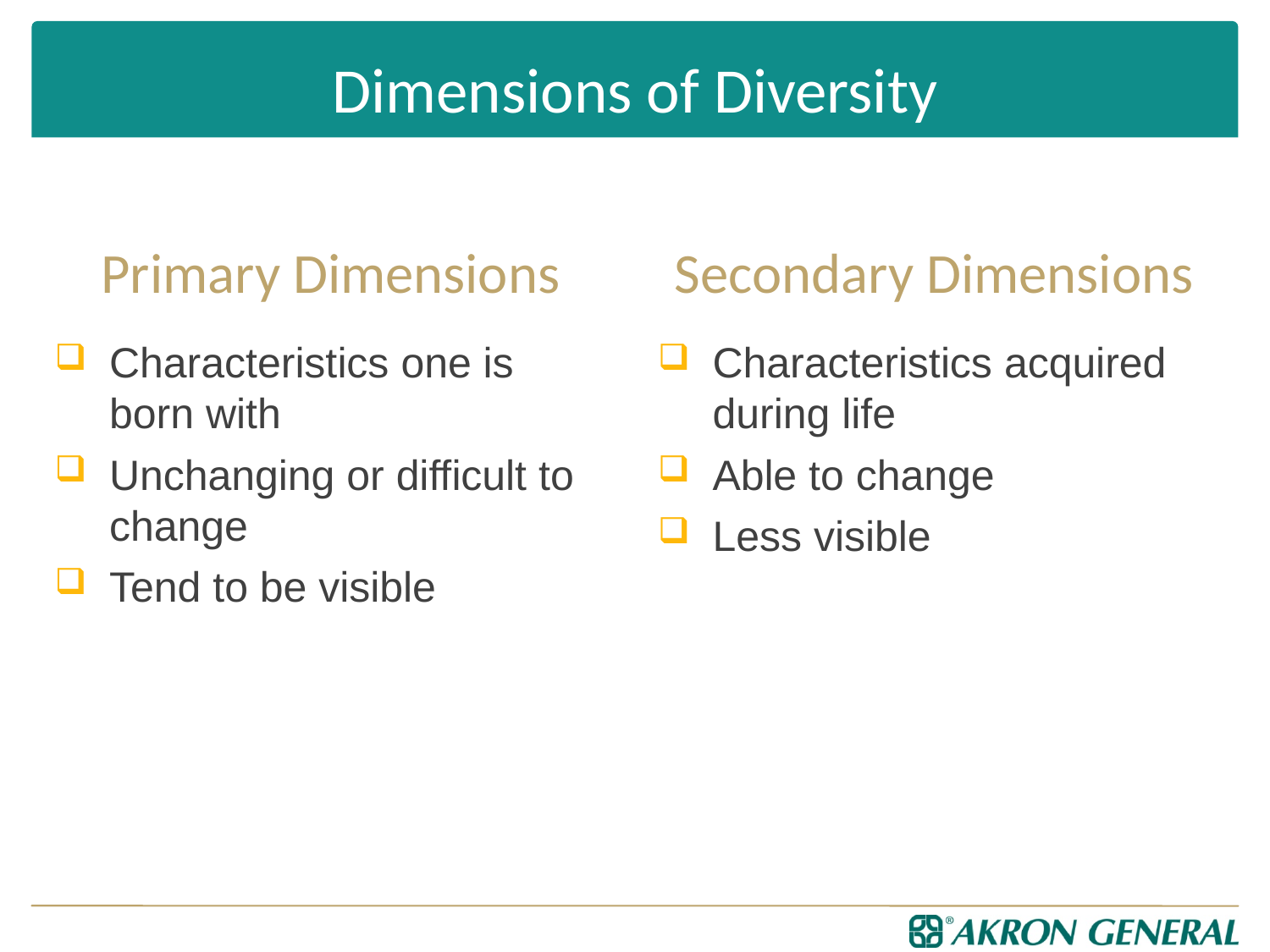

# Dimensions of Diversity
Primary Dimensions
Secondary Dimensions
Characteristics one is born with
Unchanging or difficult to change
Tend to be visible

Characteristics acquired during life
Able to change
Less visible